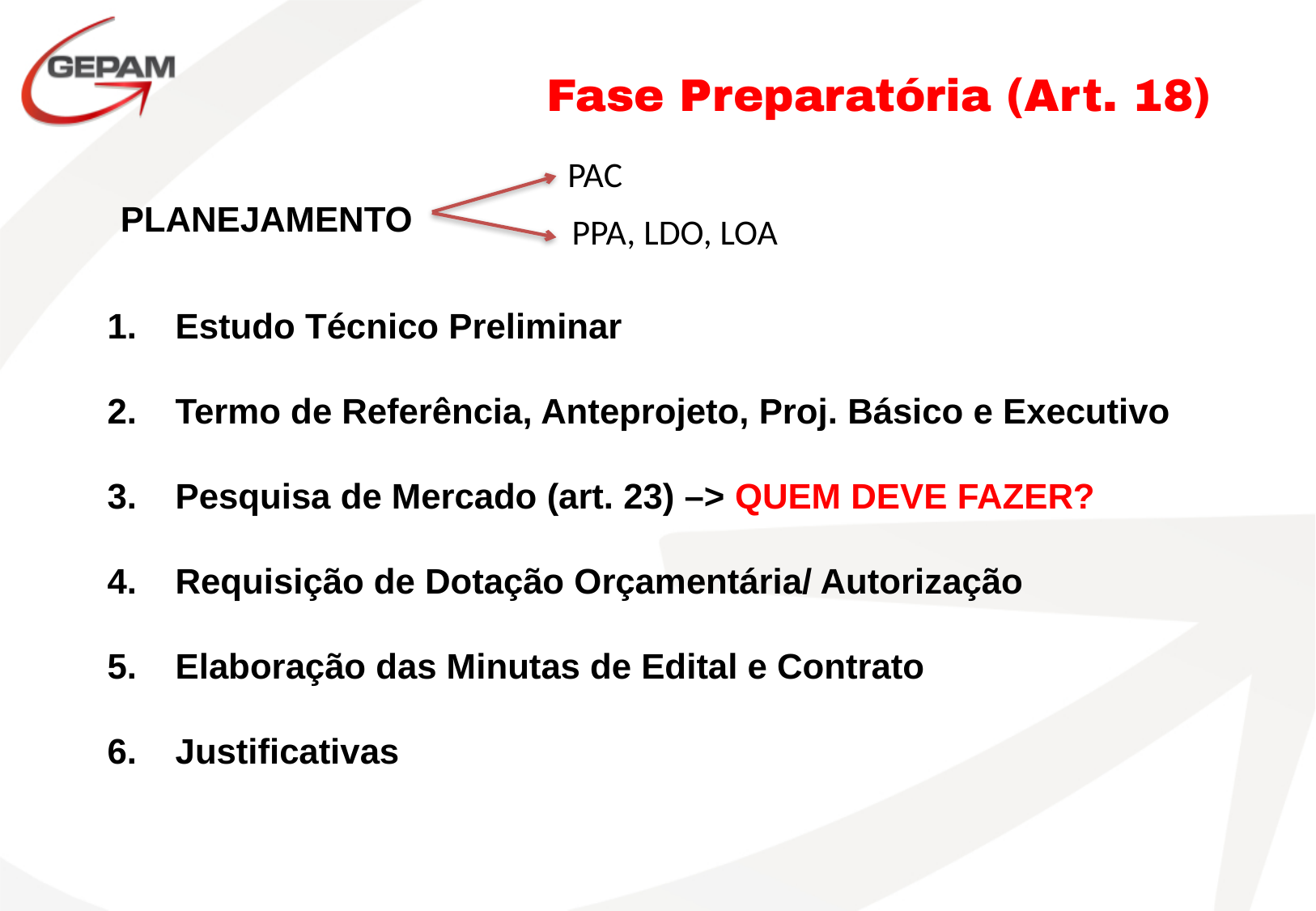

Fase Preparatória (Art. 18)
PAC
    PLANEJAMENTO
PPA, LDO, LOA
Estudo Técnico Preliminar
Termo de Referência, Anteprojeto, Proj. Básico e Executivo
Pesquisa de Mercado (art. 23) –> QUEM DEVE FAZER?
Requisição de Dotação Orçamentária/ Autorização
Elaboração das Minutas de Edital e Contrato
Justificativas